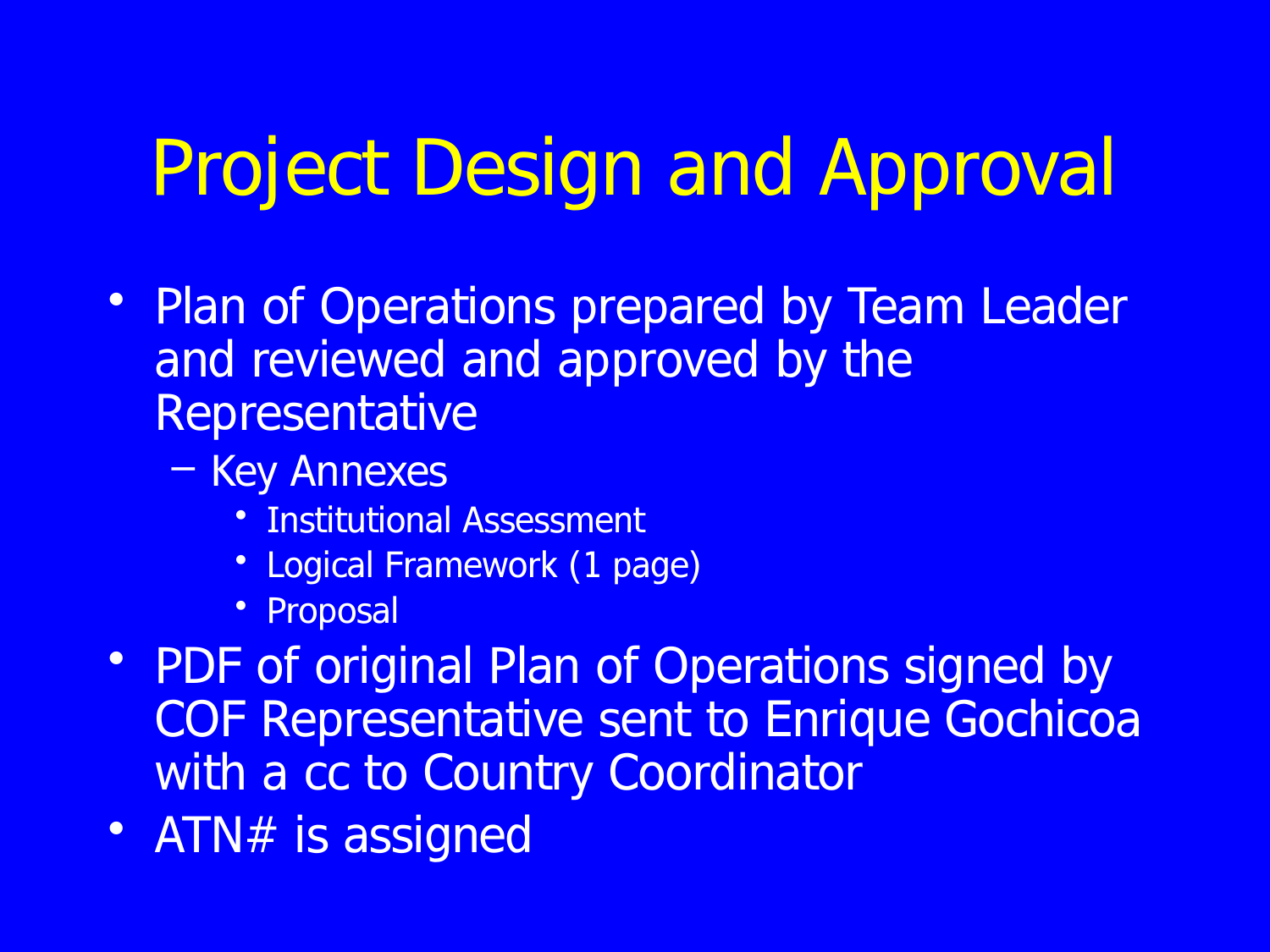

# Project Design and Approval
Plan of Operations prepared by Team Leader and reviewed and approved by the Representative
Key Annexes
Institutional Assessment
Logical Framework (1 page)
Proposal
PDF of original Plan of Operations signed by COF Representative sent to Enrique Gochicoa with a cc to Country Coordinator
ATN# is assigned